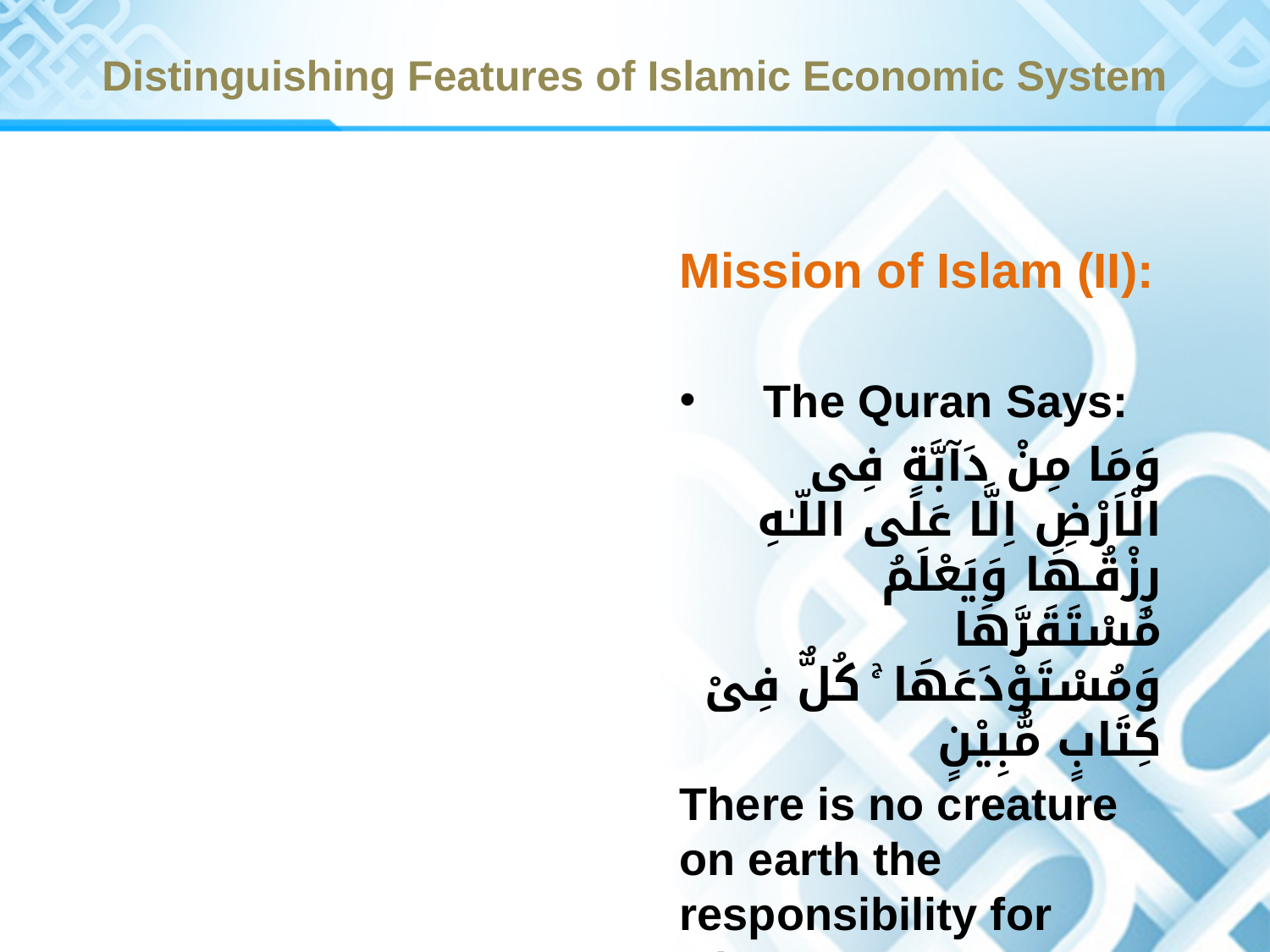

Distinguishing Features of Islamic Economic System
Mission of Islam (II):

 The Quran Says:
وَمَا مِنْ دَآبَّةٍ فِى الْاَرْضِ اِلَّا عَلَى اللّـٰهِ رِزْقُـهَا وَيَعْلَمُ مُسْتَقَرَّهَا وَمُسْتَوْدَعَهَا ۚ كُلٌّ فِىْ كِتَابٍ مُّبِيْنٍ
There is no creature on earth the responsibility for whose sustenance has not been taken by Allah